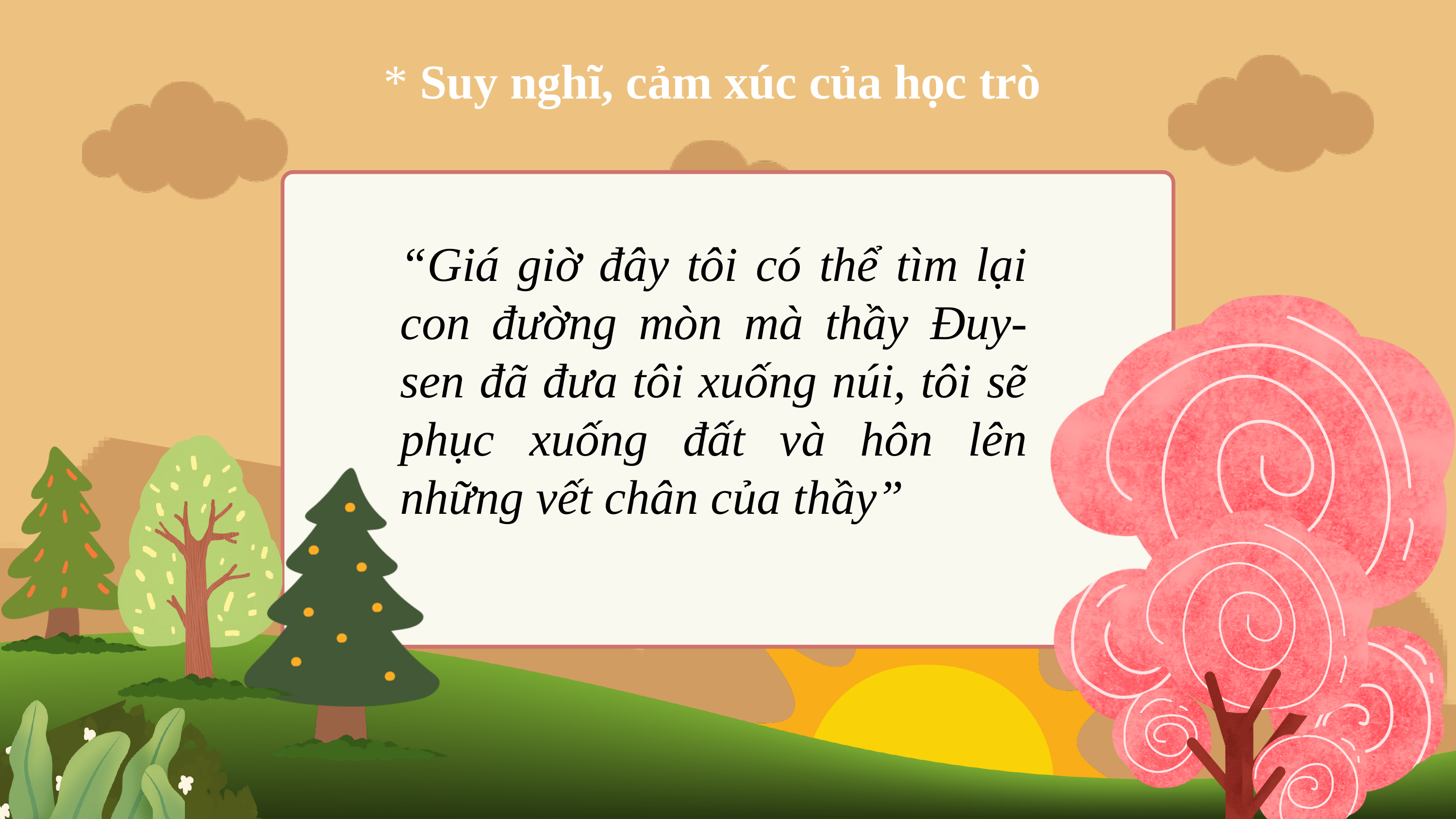

* Suy nghĩ, cảm xúc của học trò

“Giá giờ đây tôi có thể tìm lại con đường mòn mà thầy Đuy-sen đã đưa tôi xuống núi, tôi sẽ phục xuống đất và hôn lên những vết chân của thầy”